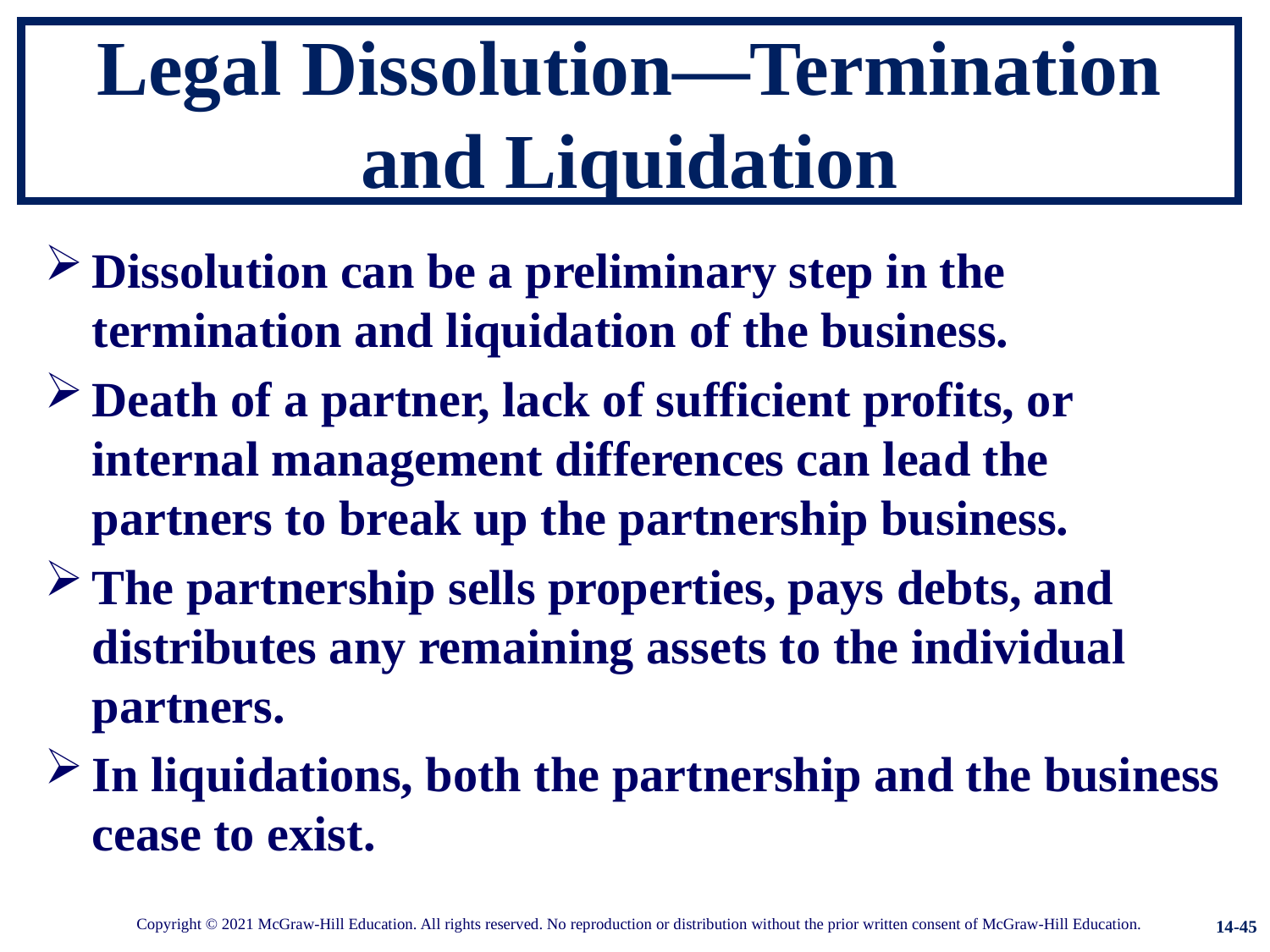

# Legal Dissolution—Termination and Liquidation
Dissolution can be a preliminary step in the termination and liquidation of the business.
Death of a partner, lack of sufficient profits, or internal management differences can lead the partners to break up the partnership business.
The partnership sells properties, pays debts, and distributes any remaining assets to the individual partners.
In liquidations, both the partnership and the business cease to exist.
14-45
Copyright © 2021 McGraw-Hill Education. All rights reserved. No reproduction or distribution without the prior written consent of McGraw-Hill Education.